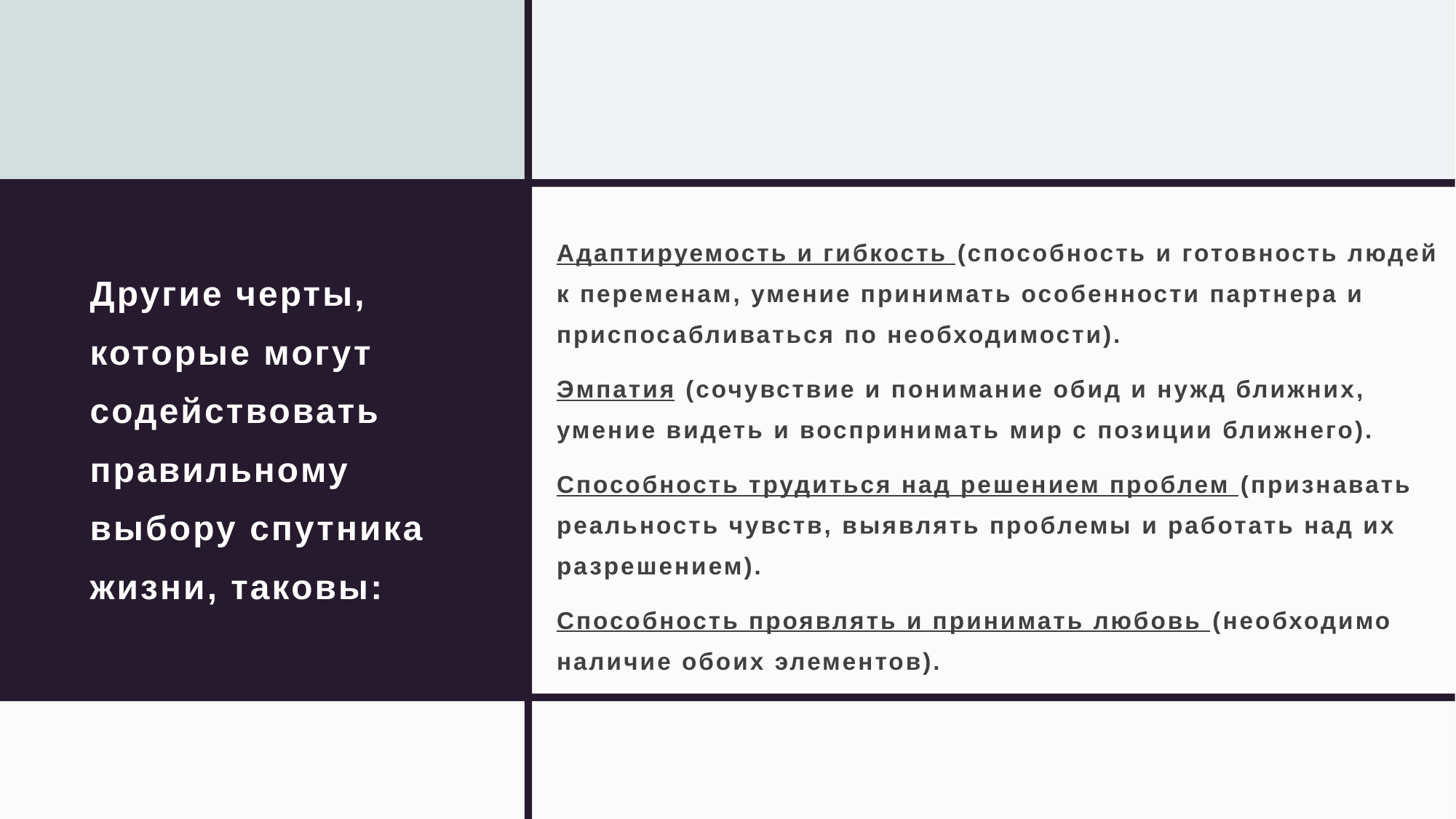

Адаптируемость и гибкость (способность и готовность людей к переменам, умение принимать особенности партнера и приспосабливаться по необходимости).
Эмпатия (сочувствие и понимание обид и нужд ближних, умение видеть и воспринимать мир с позиции ближнего).
Способность трудиться над решением проблем (признавать реальность чувств, выявлять проблемы и работать над их разрешением).
Способность проявлять и принимать любовь (необходимо наличие обоих элементов).

# Другие черты, которые могут содействовать правильному выбору спутника жизни, таковы: